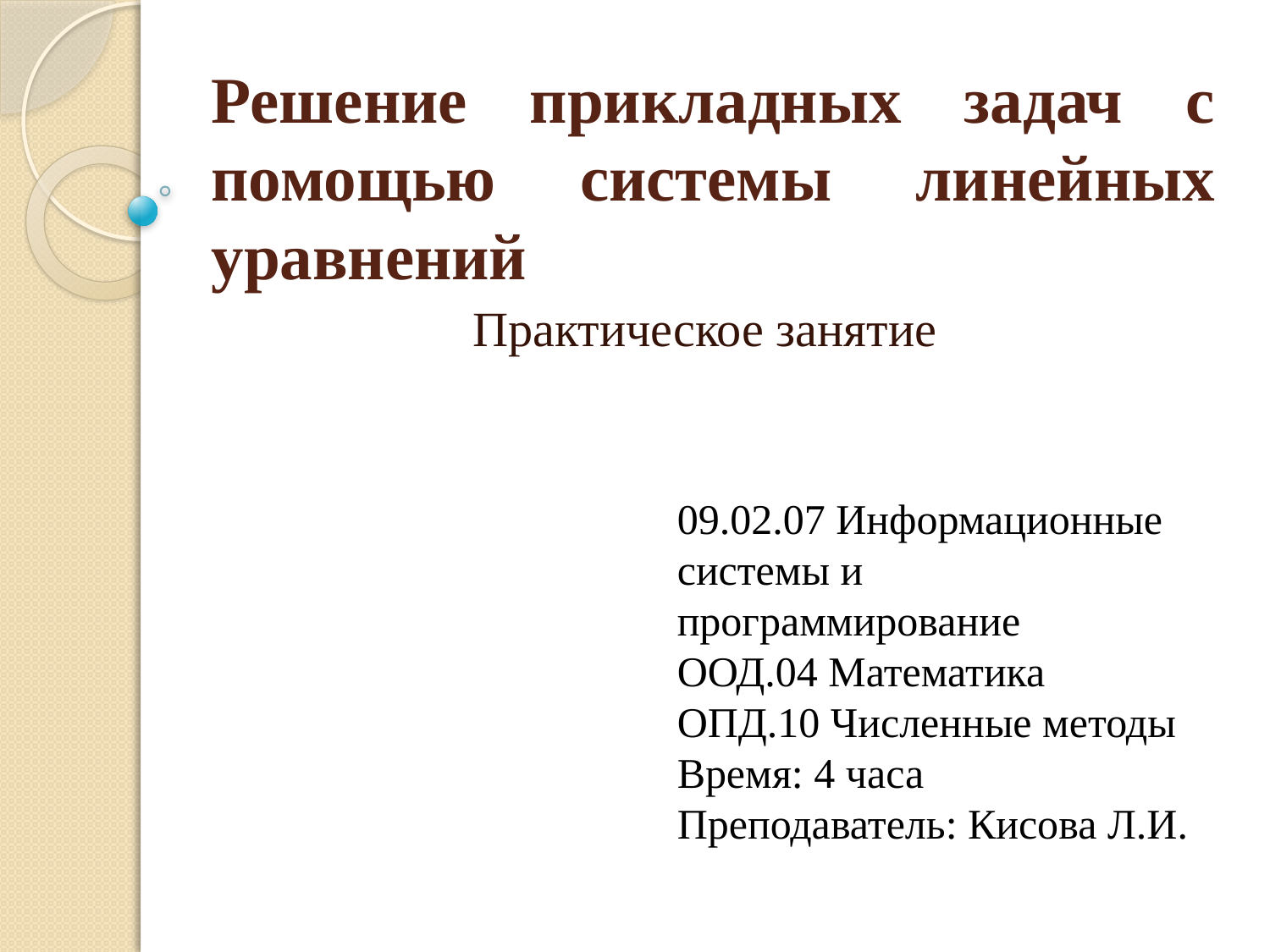

# Решение прикладных задач с помощью системы линейных уравнений
Практическое занятие
09.02.07 Информационные системы и программирование
ООД.04 Математика
ОПД.10 Численные методы
Время: 4 часа
Преподаватель: Кисова Л.И.